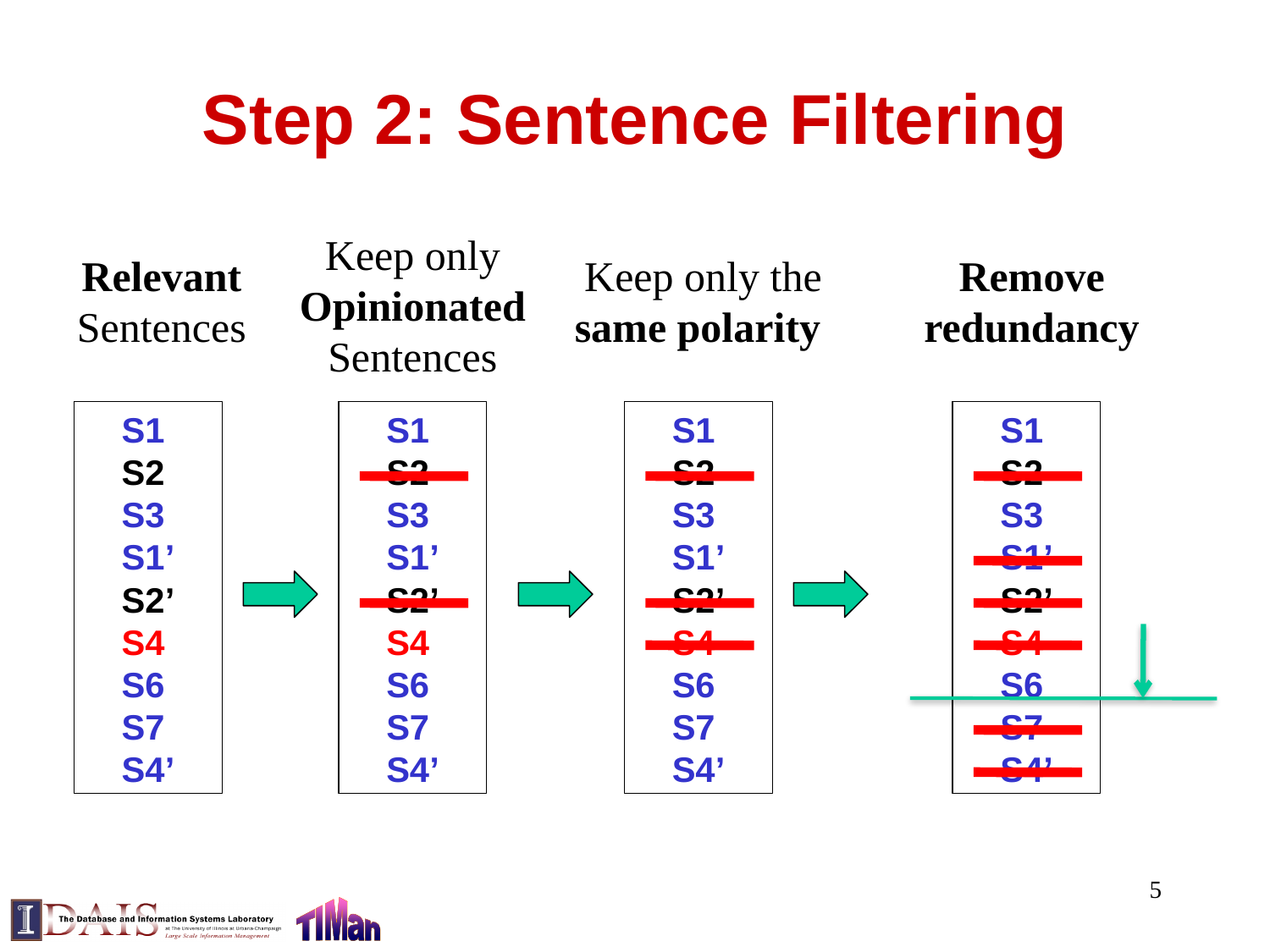

# Step 2: Sentence Filtering
Keep only
Opinionated
Sentences
S1’
S2’
S3’
S1’
S2’
S4’
S6’
S7’
S4’

Relevant
Sentences
Keep only the
same polarity
S1’
S2’
S3’
S1’
S2’
S4’
S6’
S7’
S4’

Remove
redundancy
S1’
S2’
S3’
S1’
S2’
S4’
S6’
S7’
S4’

S1’
S2’
S3’
S1’
S2’
S4’
S6’
S7’
S4’
5